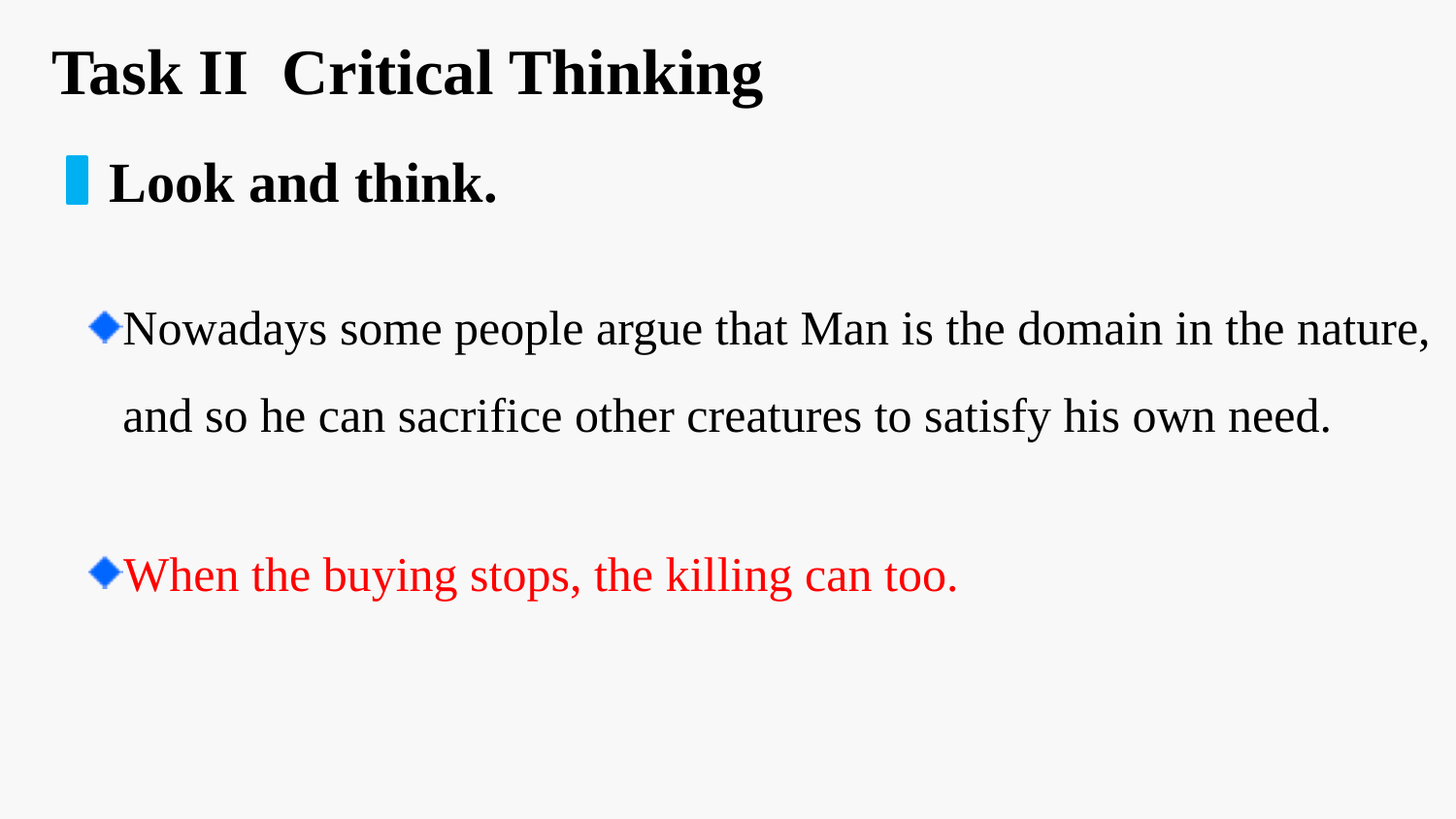

Task II  Critical Thinking
Look and think.

Nowadays some people argue that Man is the domain in the nature, and so he can sacrifice other creatures to satisfy his own need.
When the buying stops, the killing can too.